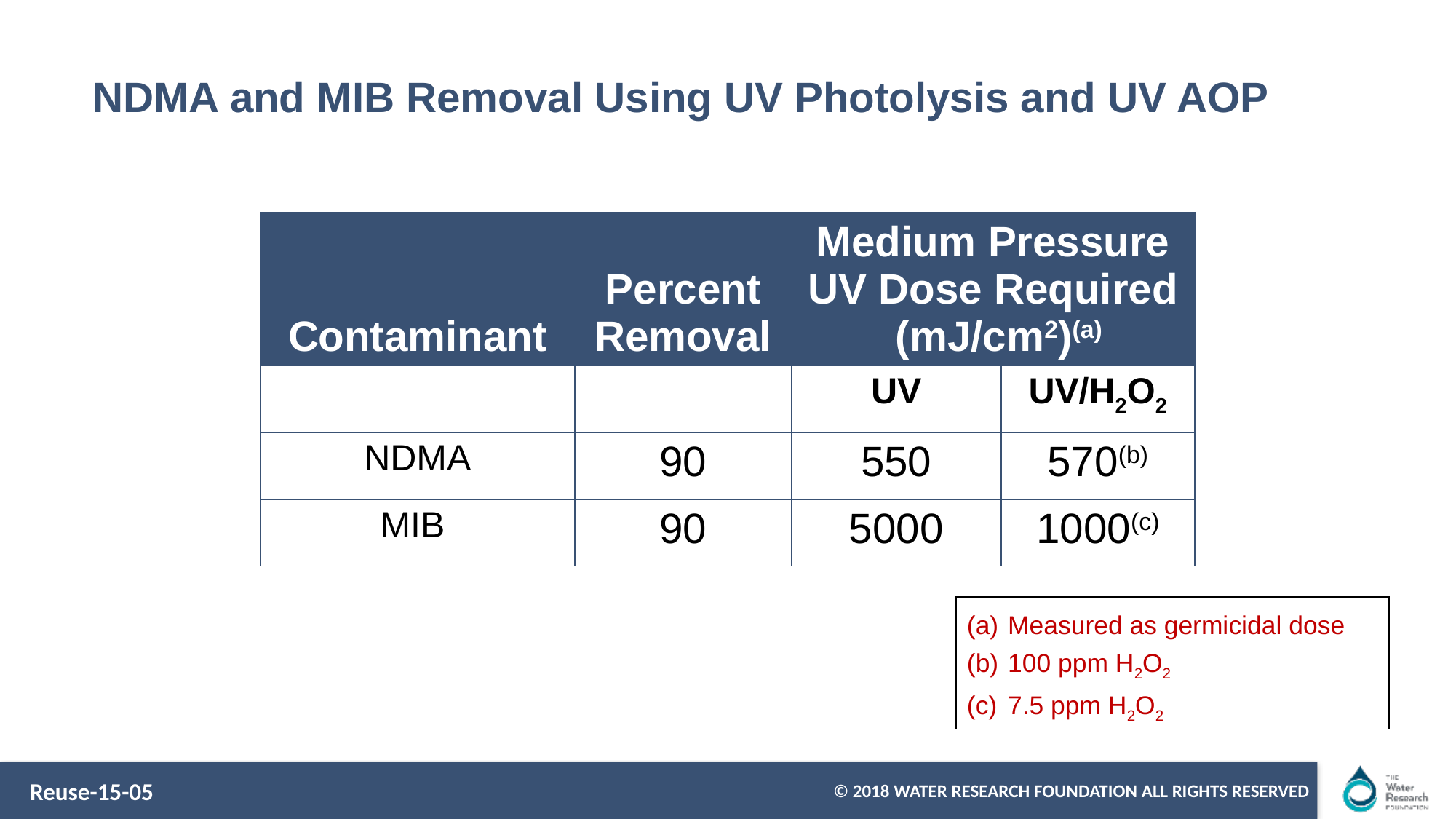

# NDMA and MIB Removal Using UV Photolysis and UV AOP
| Contaminant | Percent Removal | Medium Pressure UV Dose Required (mJ/cm2)(a) |  |
| --- | --- | --- | --- |
|  |  | UV | UV/H2O2 |
| NDMA | 90 | 550 | 570(b) |
| MIB | 90 | 5000 | 1000(c) |
Measured as germicidal dose
100 ppm H2O2
7.5 ppm H2O2